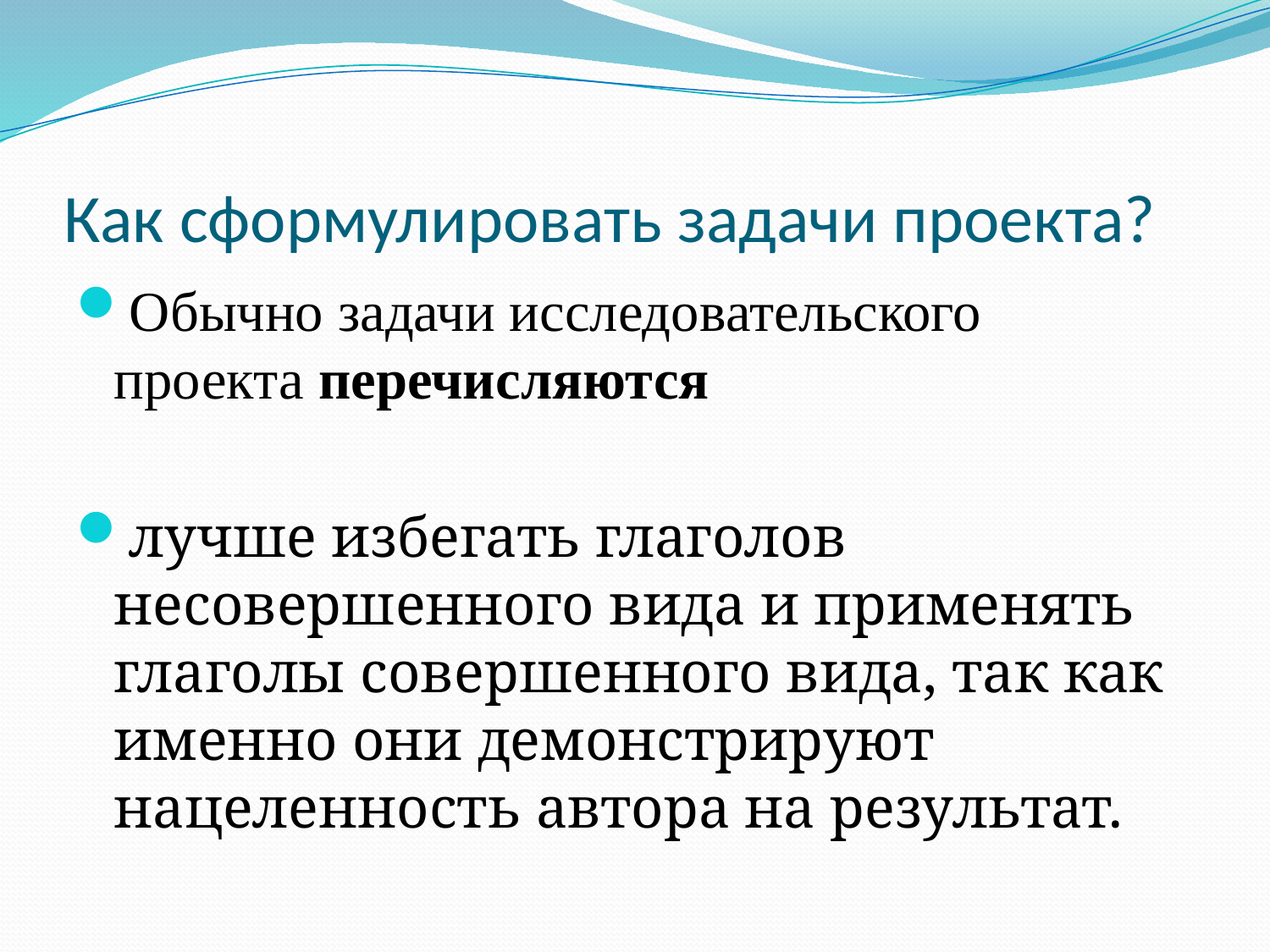

# Как сформулировать задачи проекта?
Обычно задачи исследовательского проекта перечисляются

лучше избегать глаголов несовершенного вида и применять глаголы совершенного вида, так как именно они демонстрируют нацеленность автора на результат.